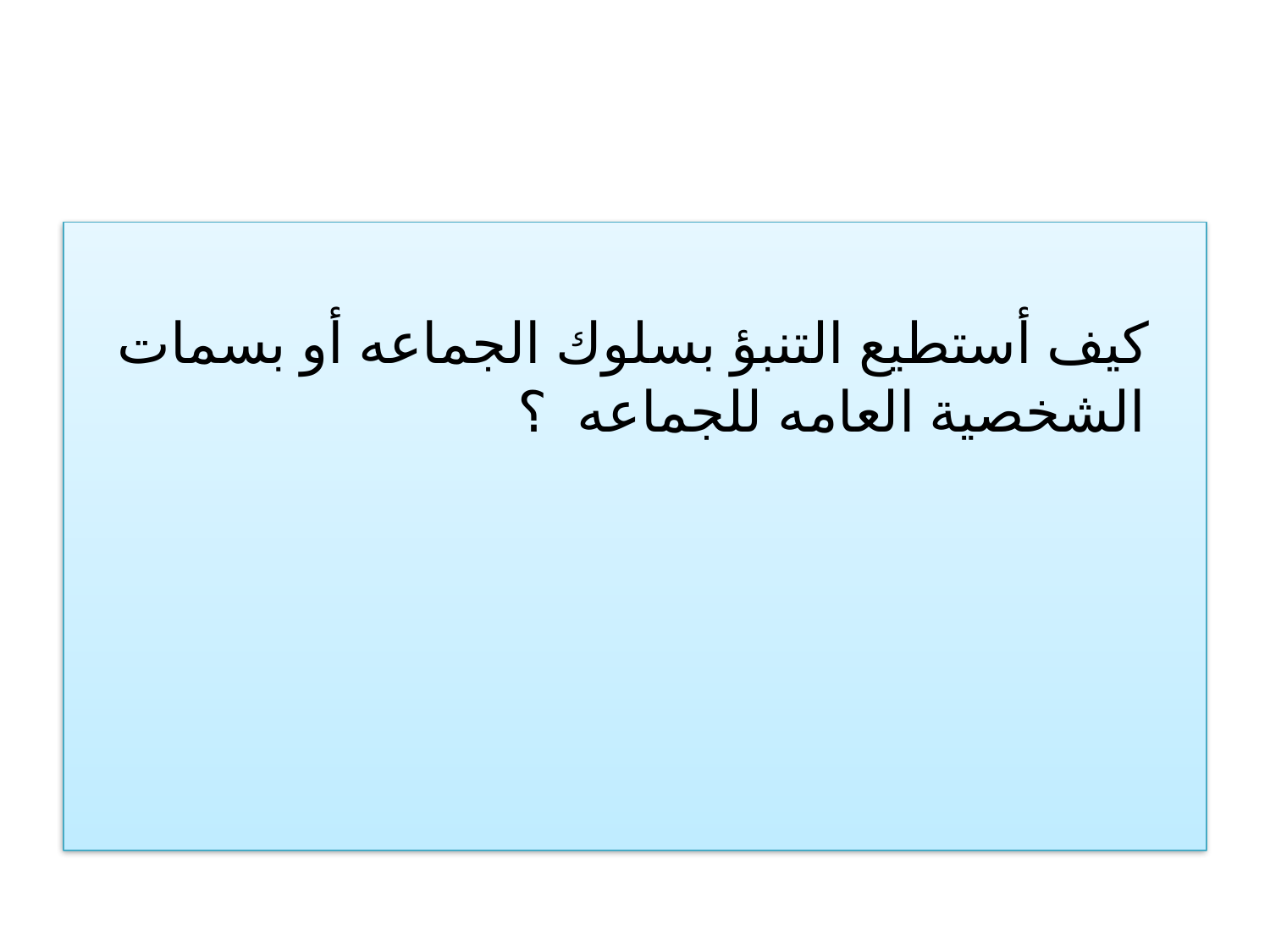

كيف أستطيع التنبؤ بسلوك الجماعه أو بسمات الشخصية العامه للجماعه  ؟